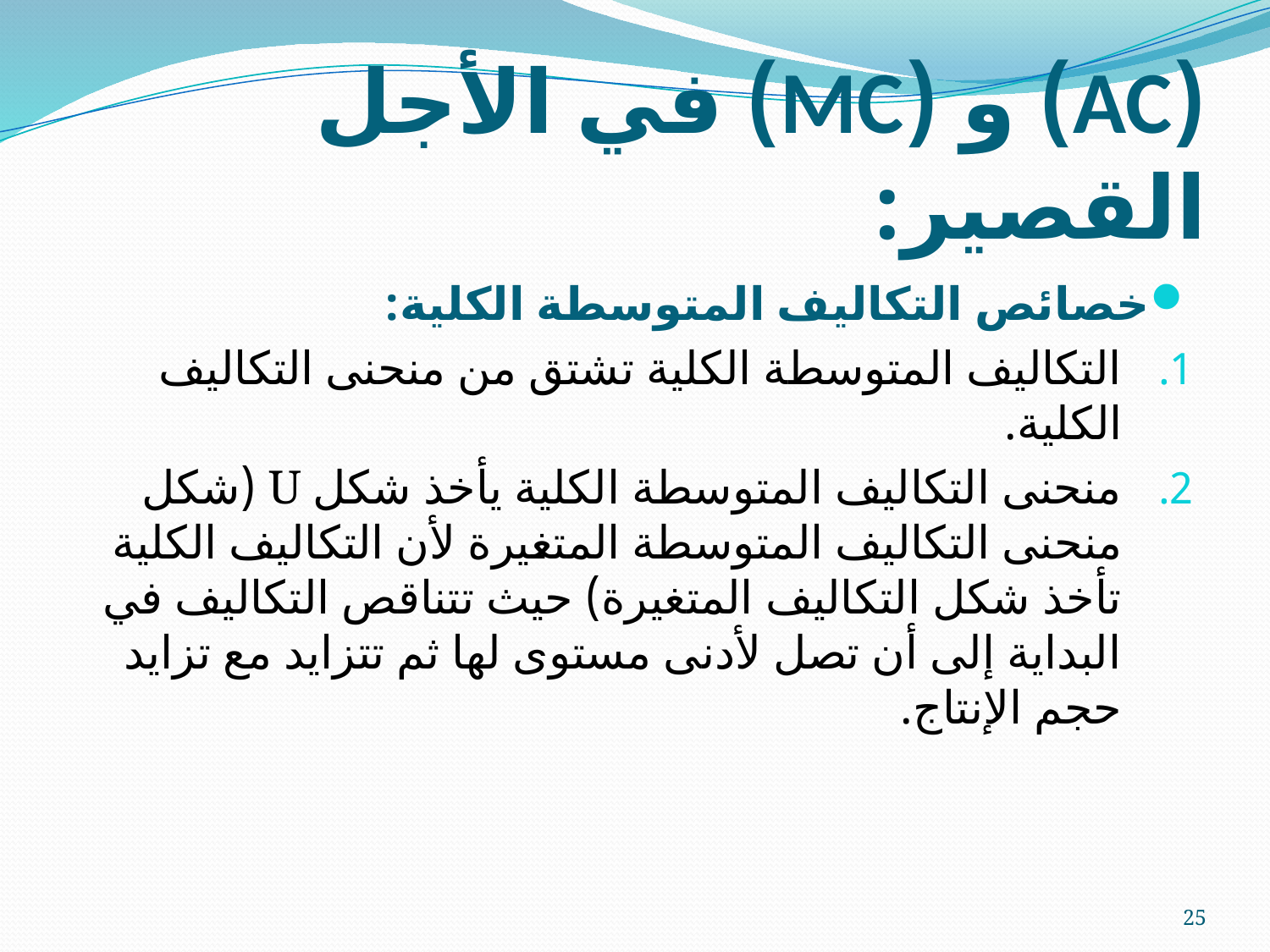

# (AC) و (MC) في الأجل القصير:
خصائص التكاليف المتوسطة الكلية:
التكاليف المتوسطة الكلية تشتق من منحنى التكاليف الكلية.
منحنى التكاليف المتوسطة الكلية يأخذ شكل U (شكل منحنى التكاليف المتوسطة المتغيرة لأن التكاليف الكلية تأخذ شكل التكاليف المتغيرة) حيث تتناقص التكاليف في البداية إلى أن تصل لأدنى مستوى لها ثم تتزايد مع تزايد حجم الإنتاج.
25